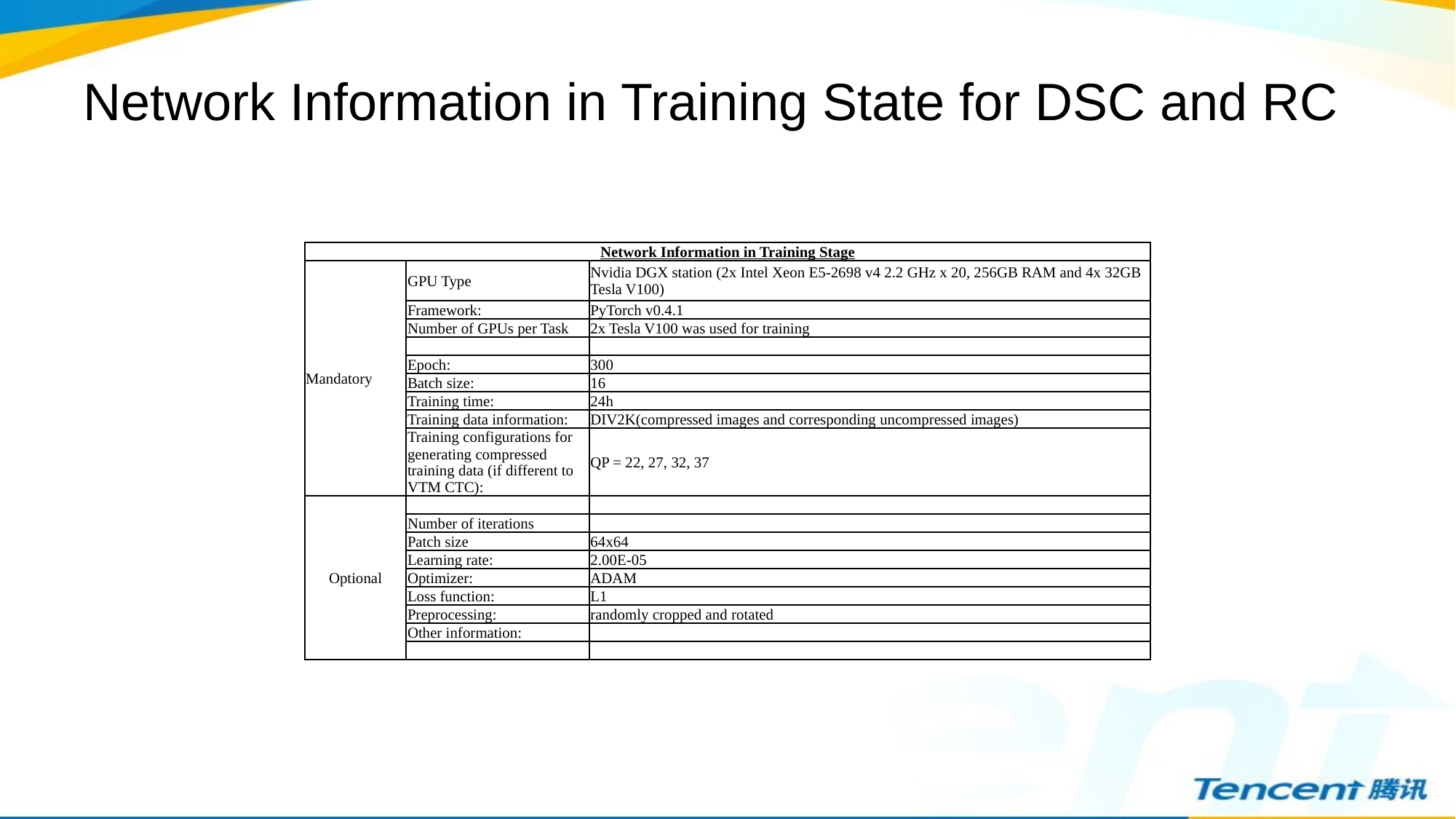

# Network Information in Training State for DSC and RC
| Network Information in Training Stage |  |  |
| --- | --- | --- |
| Mandatory | GPU Type | Nvidia DGX station (2x Intel Xeon E5-2698 v4 2.2 GHz x 20, 256GB RAM and 4x 32GB Tesla V100) |
|  | Framework: | PyTorch v0.4.1 |
|  | Number of GPUs per Task | 2x Tesla V100 was used for training |
|  |  |  |
|  | Epoch: | 300 |
|  | Batch size: | 16 |
|  | Training time: | 24h |
|  | Training data information: | DIV2K(compressed images and corresponding uncompressed images) |
|  | Training configurations for generating compressed training data (if different to VTM CTC): | QP = 22, 27, 32, 37 |
| Optional |  |  |
|  | Number of iterations |  |
|  | Patch size | 64x64 |
|  | Learning rate: | 2.00E-05 |
|  | Optimizer: | ADAM |
|  | Loss function: | L1 |
|  | Preprocessing: | randomly cropped and rotated |
|  | Other information: |  |
|  |  |  |